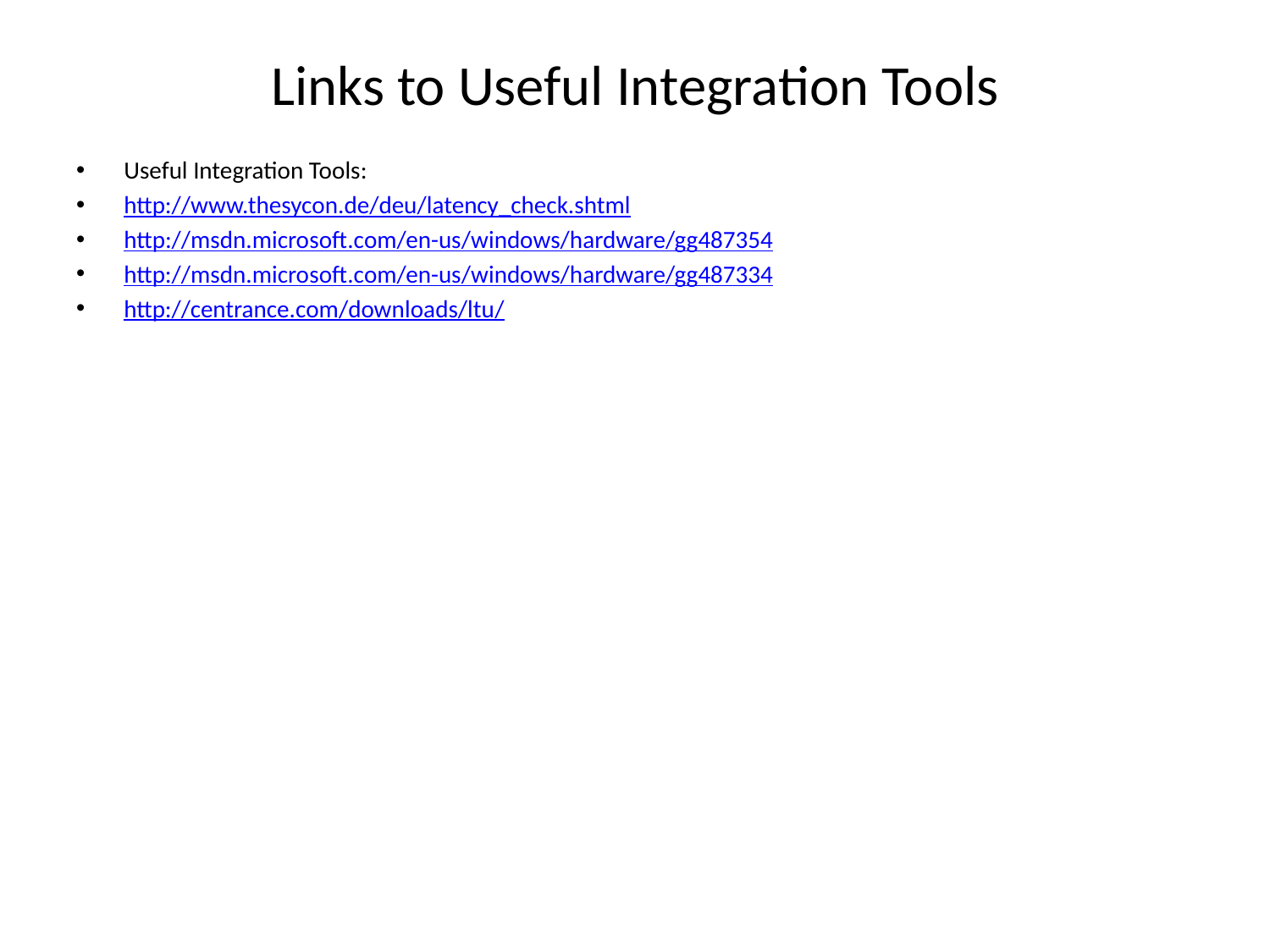

# Links to Useful Integration Tools
Useful Integration Tools:
http://www.thesycon.de/deu/latency_check.shtml
http://msdn.microsoft.com/en-us/windows/hardware/gg487354
http://msdn.microsoft.com/en-us/windows/hardware/gg487334
http://centrance.com/downloads/ltu/